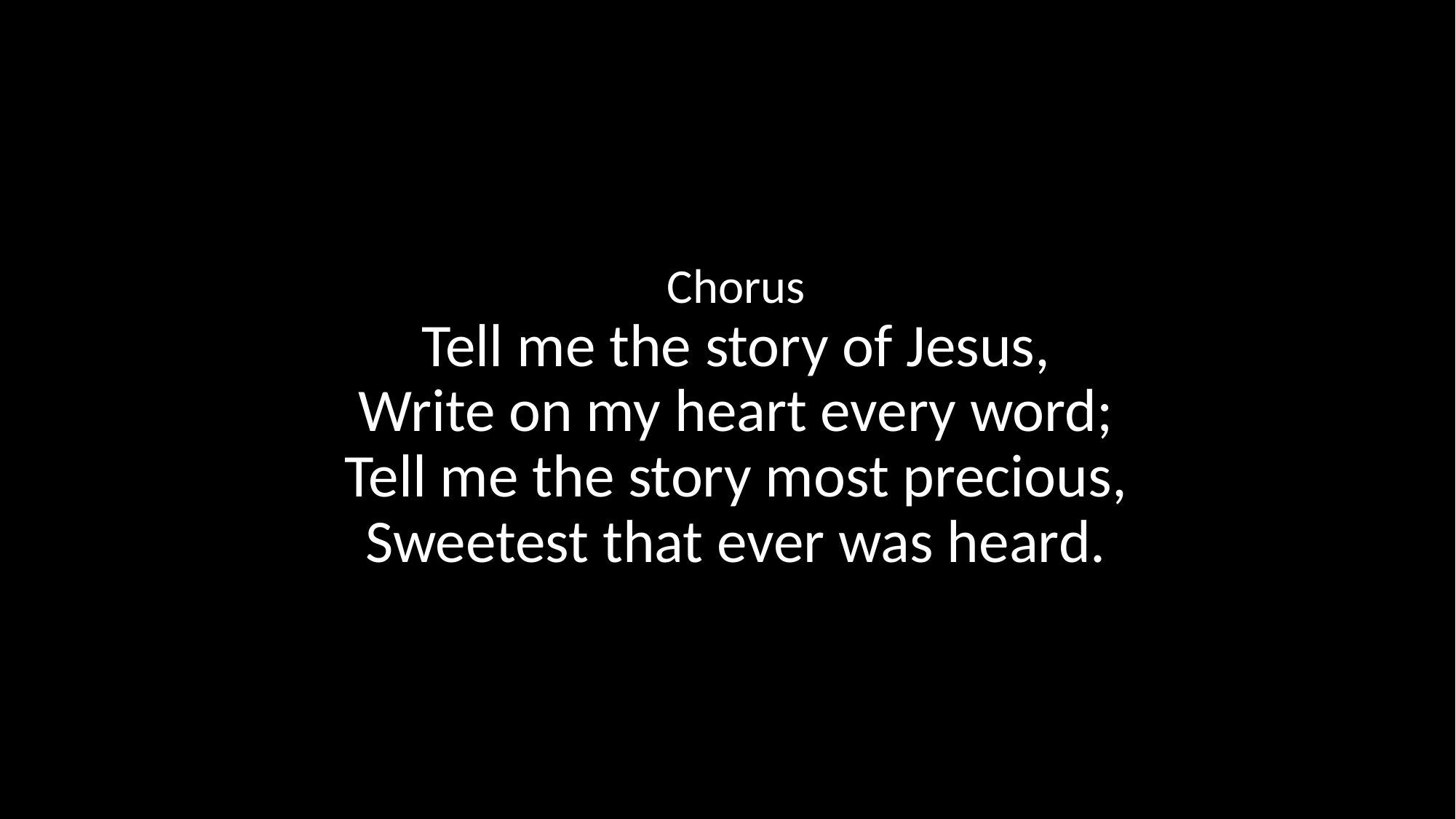

# Chorus Tell me the story of Jesus, Write on my heart every word; Tell me the story most precious, Sweetest that ever was heard.